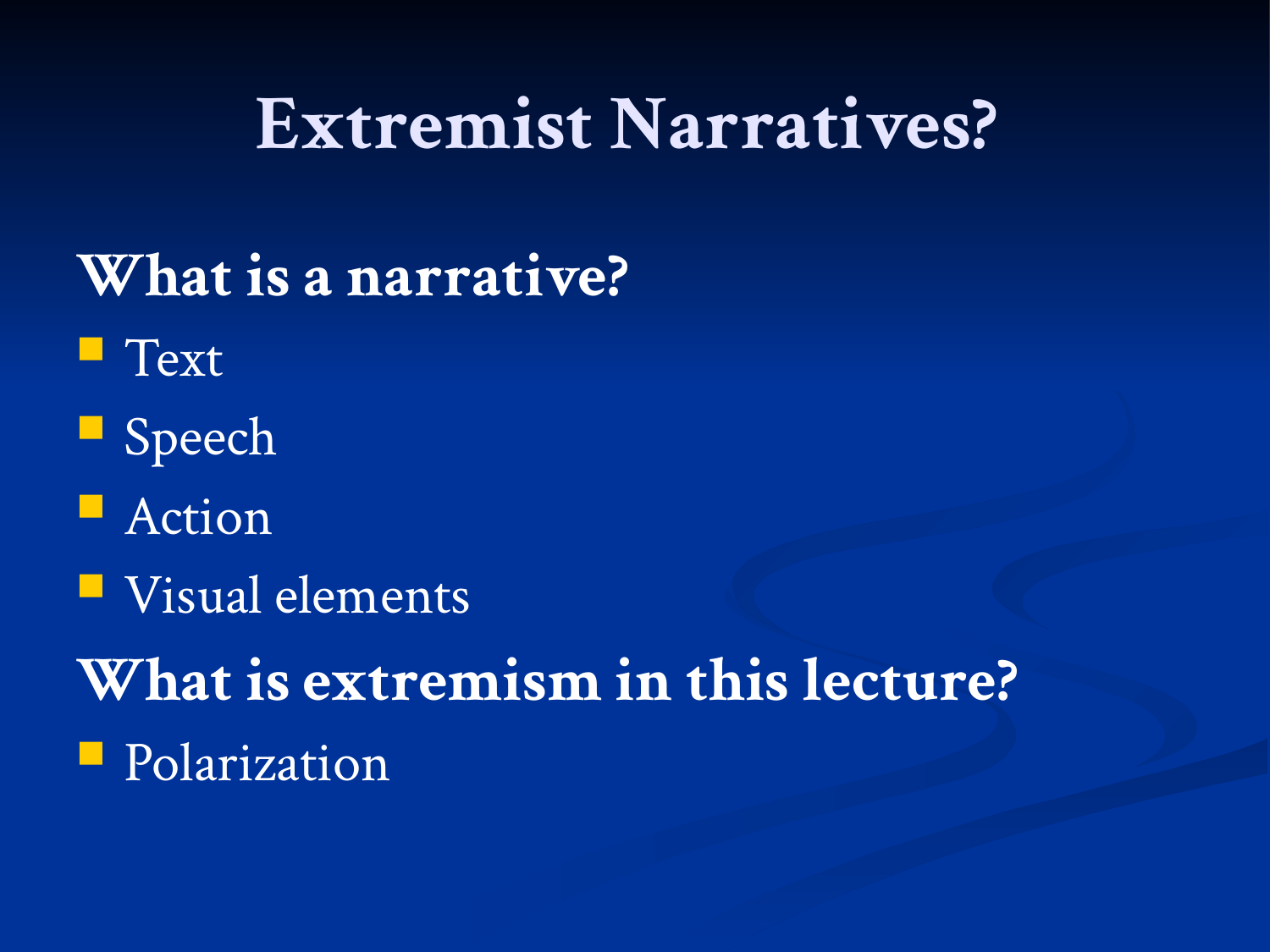

# Extremist Narratives?
What is a narrative?
Text
Speech
Action
Visual elements
What is extremism in this lecture?
Polarization